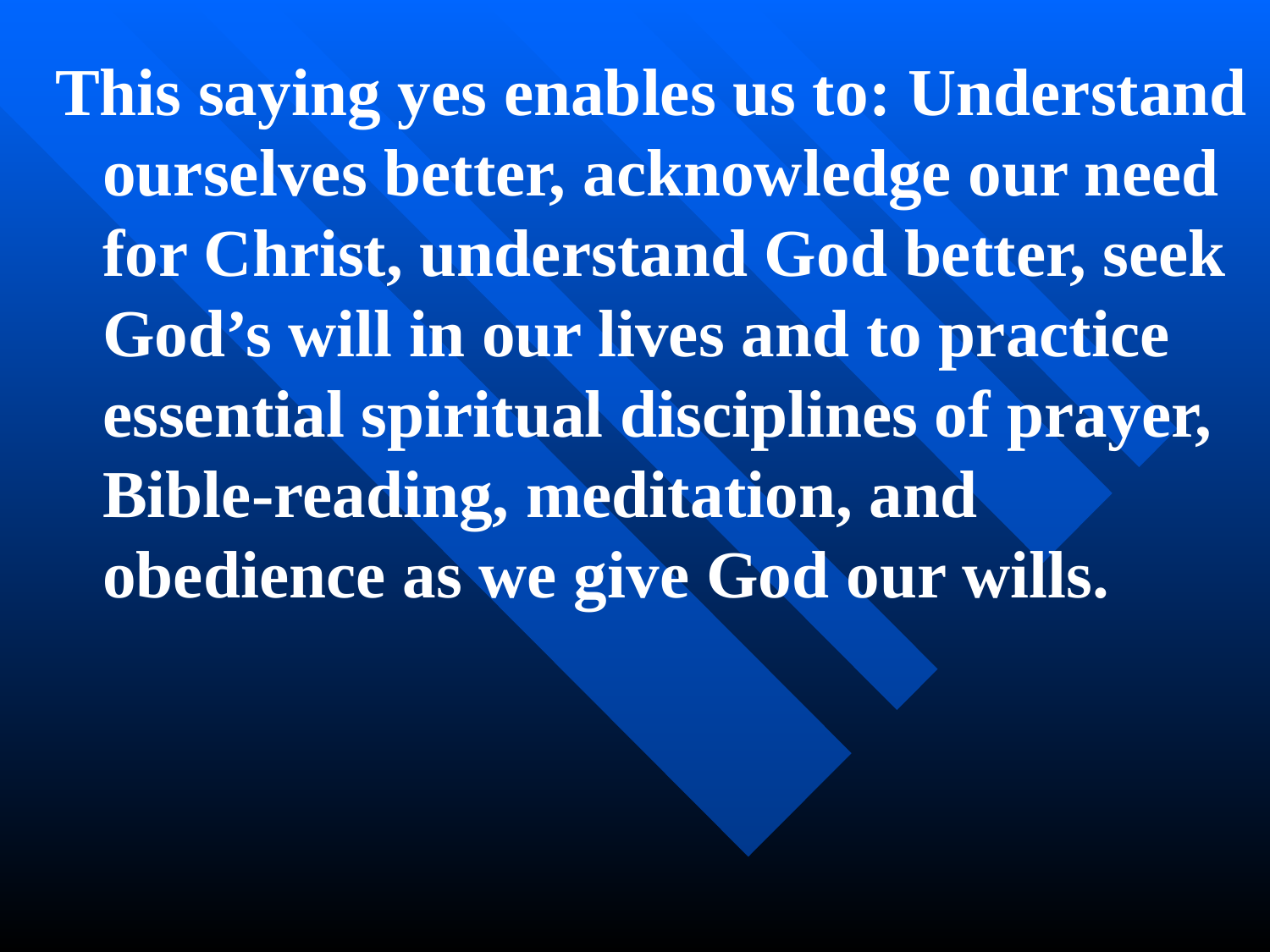

This saying yes enables us to: Understand ourselves better, acknowledge our need for Christ, understand God better, seek God’s will in our lives and to practice essential spiritual disciplines of prayer, Bible-reading, meditation, and obedience as we give God our wills.